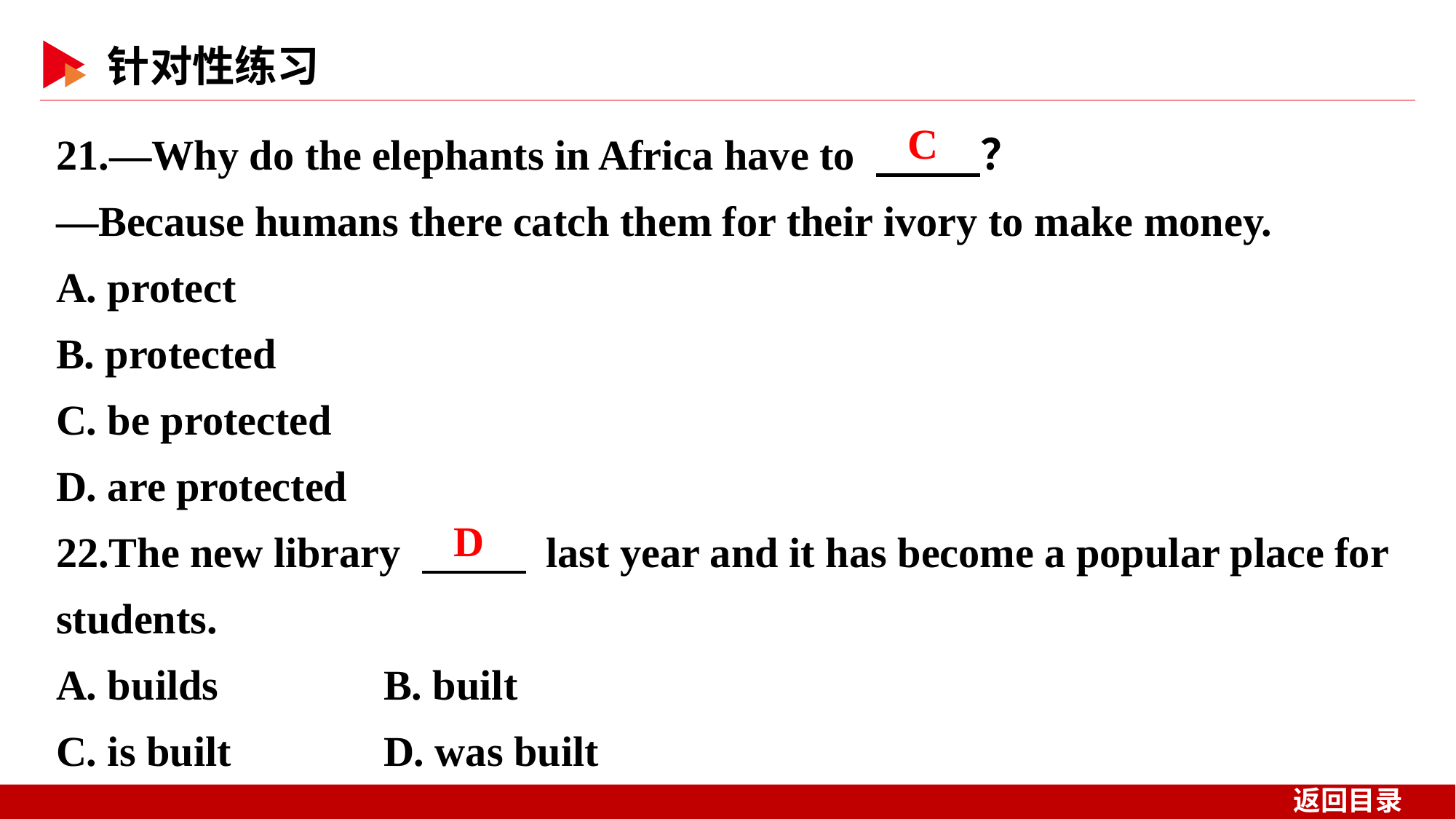

21.—Why do the elephants in Africa have to 　  　？
—Because humans there catch them for their ivory to make money.
A. protect
B. protected
C. be protected
D. are protected
22.The new library 　  　 last year and it has become a popular place for students.
A. builds        	B. built
C. is built            	D. was built
C
D